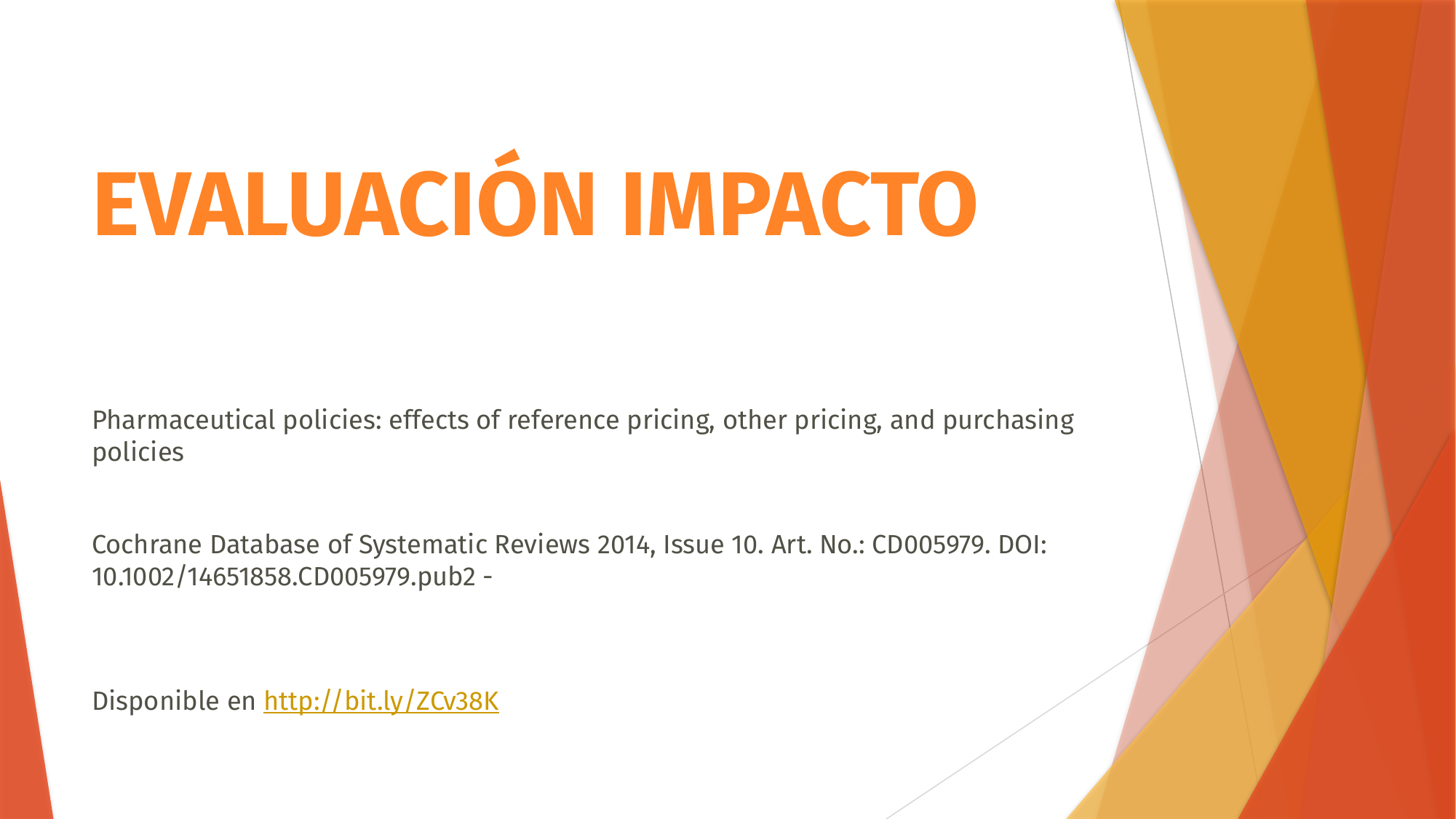

# EVALUACIÓN IMPACTO

Pharmaceutical policies: effects of reference pricing, other pricing, and purchasing policies

Cochrane Database of Systematic Reviews 2014, Issue 10. Art. No.: CD005979. DOI: 10.1002/14651858.CD005979.pub2 -

Disponible en http://bit.ly/ZCv38K